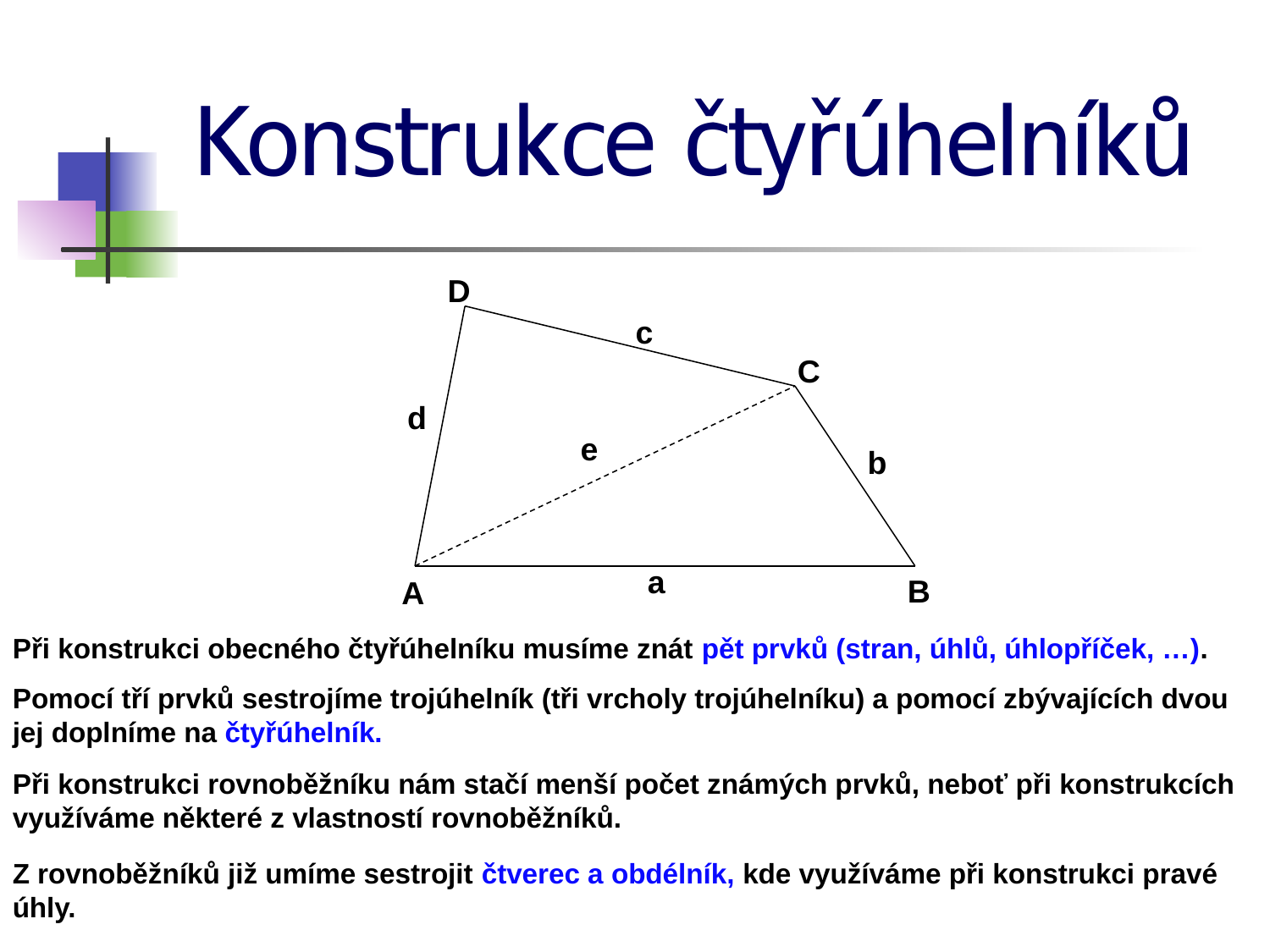

Konstrukce čtyřúhelníků
D
c
C
d
e
b
a
B
A
Při konstrukci obecného čtyřúhelníku musíme znát pět prvků (stran, úhlů, úhlopříček, …).
Pomocí tří prvků sestrojíme trojúhelník (tři vrcholy trojúhelníku) a pomocí zbývajících dvou jej doplníme na čtyřúhelník.
Při konstrukci rovnoběžníku nám stačí menší počet známých prvků, neboť při konstrukcích využíváme některé z vlastností rovnoběžníků.
Z rovnoběžníků již umíme sestrojit čtverec a obdélník, kde využíváme při konstrukci pravé úhly.